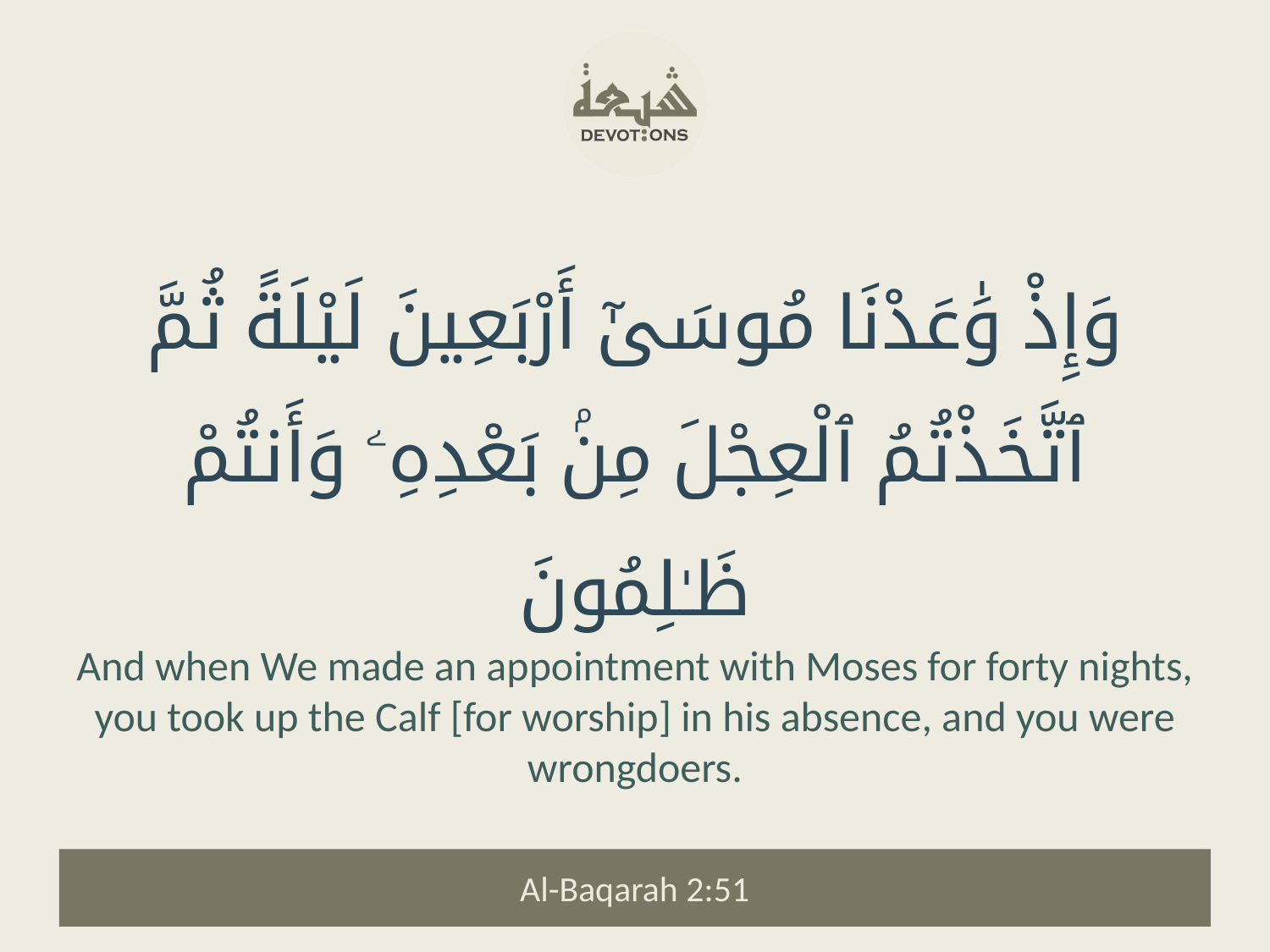

وَإِذْ وَٰعَدْنَا مُوسَىٰٓ أَرْبَعِينَ لَيْلَةً ثُمَّ ٱتَّخَذْتُمُ ٱلْعِجْلَ مِنۢ بَعْدِهِۦ وَأَنتُمْ ظَـٰلِمُونَ
And when We made an appointment with Moses for forty nights, you took up the Calf [for worship] in his absence, and you were wrongdoers.
Al-Baqarah 2:51